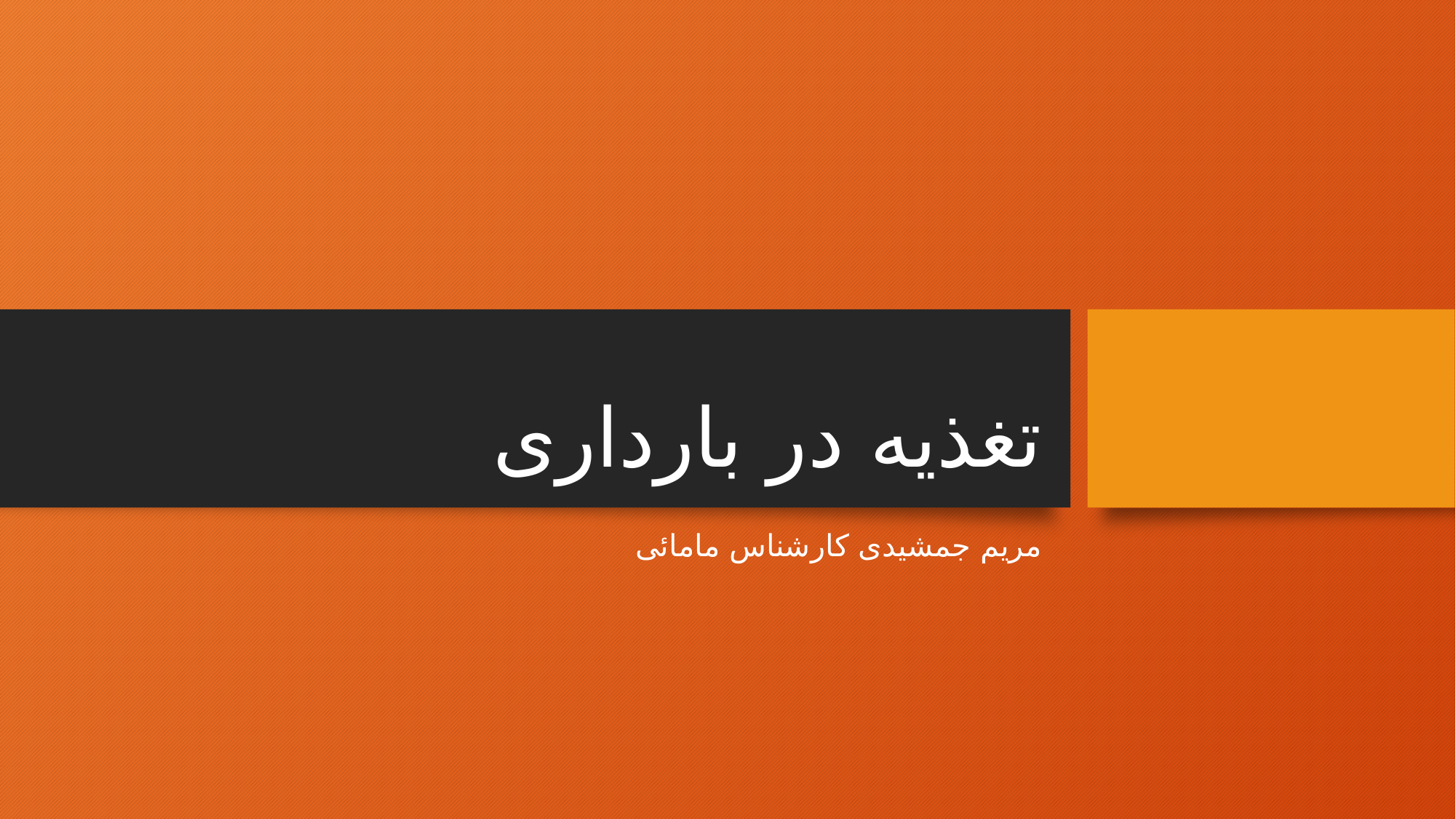

# تغذیه در بارداری
مریم جمشیدی کارشناس مامائی